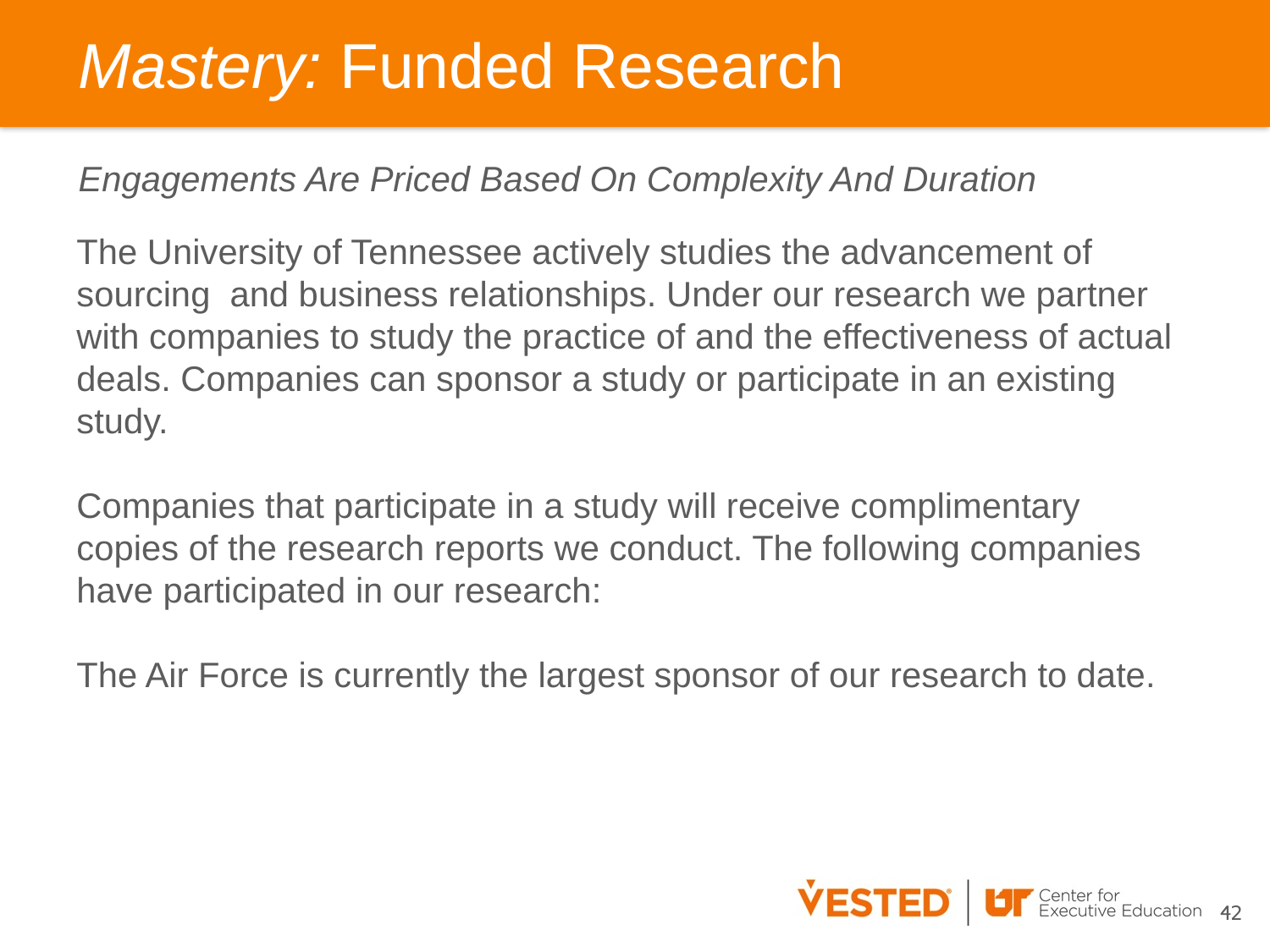

# Mastery: Funded Research

Engagements Are Priced Based On Complexity And Duration
The University of Tennessee actively studies the advancement of sourcing  and business relationships. Under our research we partner with companies to study the practice of and the effectiveness of actual deals. Companies can sponsor a study or participate in an existing study.

Companies that participate in a study will receive complimentary copies of the research reports we conduct. The following companies have participated in our research:

The Air Force is currently the largest sponsor of our research to date.

42